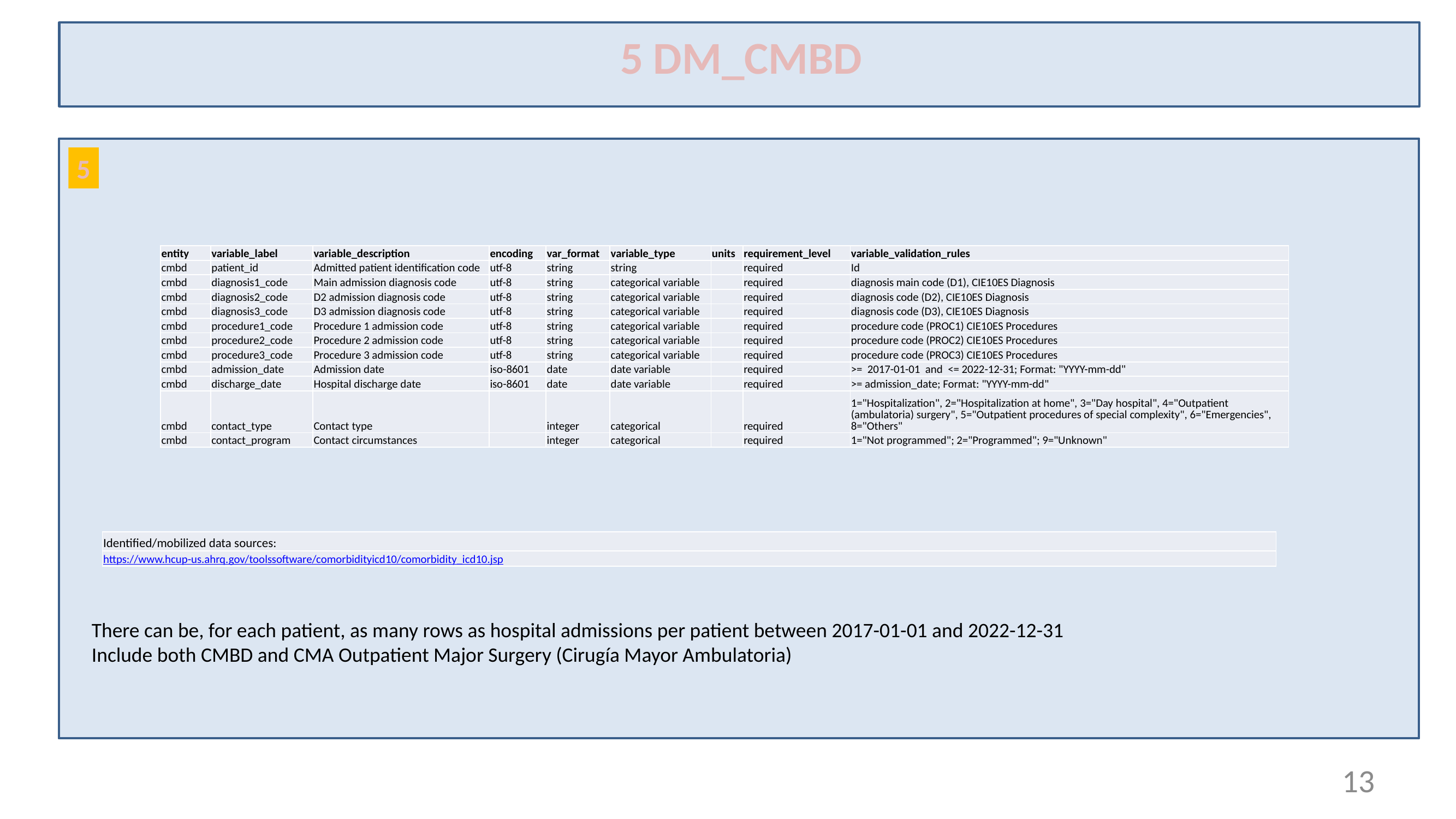

5 DM_CMBD

5
| entity | variable\_label | variable\_description | encoding | var\_format | variable\_type | units | requirement\_level | variable\_validation\_rules |
| --- | --- | --- | --- | --- | --- | --- | --- | --- |
| cmbd | patient\_id | Admitted patient identification code | utf-8 | string | string |  | required | Id |
| cmbd | diagnosis1\_code | Main admission diagnosis code | utf-8 | string | categorical variable |  | required | diagnosis main code (D1), CIE10ES Diagnosis |
| cmbd | diagnosis2\_code | D2 admission diagnosis code | utf-8 | string | categorical variable |  | required | diagnosis code (D2), CIE10ES Diagnosis |
| cmbd | diagnosis3\_code | D3 admission diagnosis code | utf-8 | string | categorical variable |  | required | diagnosis code (D3), CIE10ES Diagnosis |
| cmbd | procedure1\_code | Procedure 1 admission code | utf-8 | string | categorical variable |  | required | procedure code (PROC1) CIE10ES Procedures |
| cmbd | procedure2\_code | Procedure 2 admission code | utf-8 | string | categorical variable |  | required | procedure code (PROC2) CIE10ES Procedures |
| cmbd | procedure3\_code | Procedure 3 admission code | utf-8 | string | categorical variable |  | required | procedure code (PROC3) CIE10ES Procedures |
| cmbd | admission\_date | Admission date | iso-8601 | date | date variable |  | required | >= 2017-01-01 and <= 2022-12-31; Format: "YYYY-mm-dd" |
| cmbd | discharge\_date | Hospital discharge date | iso-8601 | date | date variable |  | required | >= admission\_date; Format: "YYYY-mm-dd" |
| cmbd | contact\_type | Contact type |  | integer | categorical |  | required | 1="Hospitalization", 2="Hospitalization at home", 3="Day hospital", 4="Outpatient (ambulatoria) surgery", 5="Outpatient procedures of special complexity", 6="Emergencies", 8="Others" |
| cmbd | contact\_program | Contact circumstances |  | integer | categorical |  | required | 1="Not programmed"; 2="Programmed"; 9="Unknown" |
| Identified/mobilized data sources: |
| --- |
| https://www.hcup-us.ahrq.gov/toolssoftware/comorbidityicd10/comorbidity\_icd10.jsp |
There can be, for each patient, as many rows as hospital admissions per patient between 2017-01-01 and 2022-12-31
Include both CMBD and CMA Outpatient Major Surgery (Cirugía Mayor Ambulatoria)